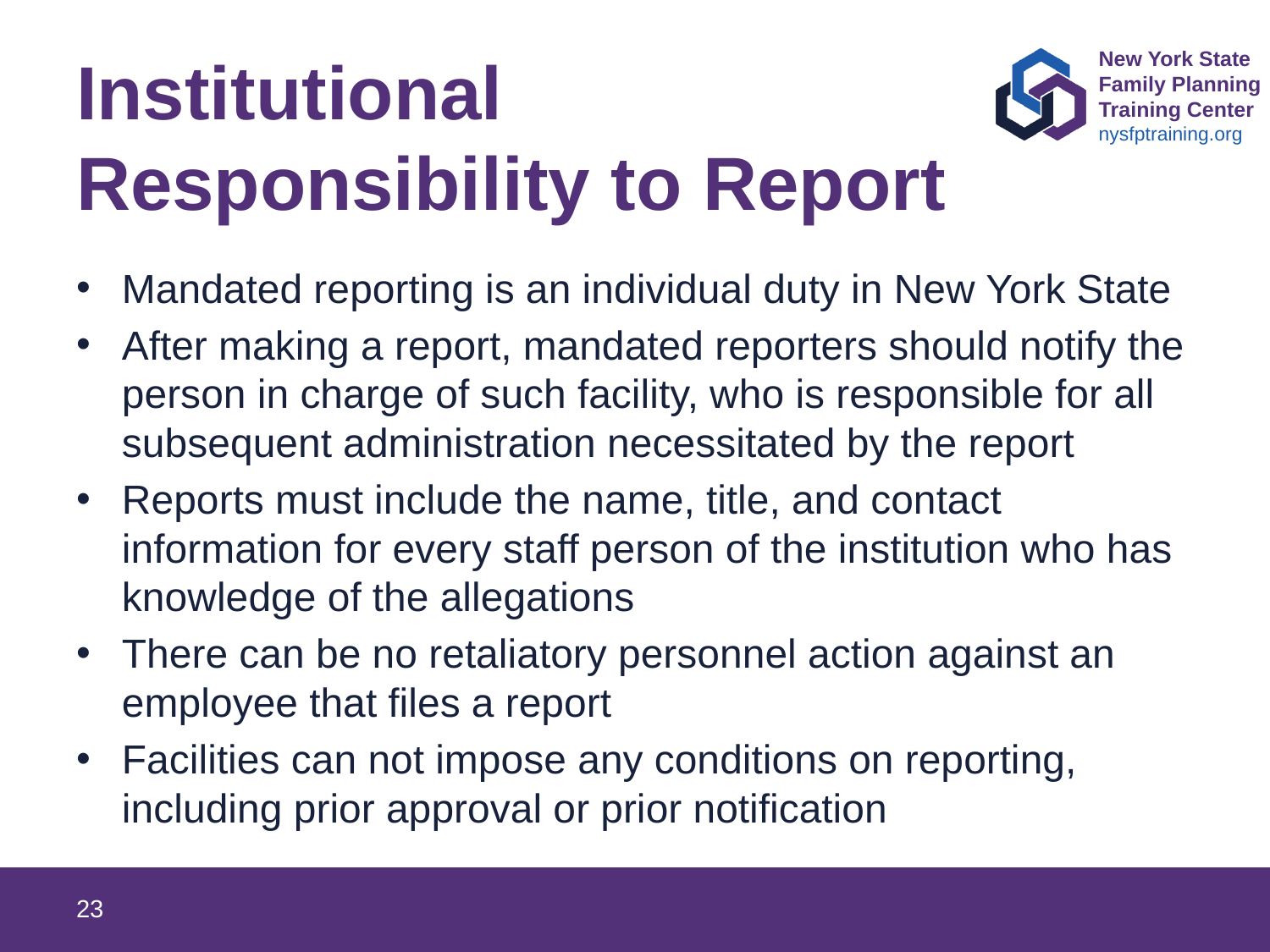

# Institutional Responsibility to Report
Mandated reporting is an individual duty in New York State
After making a report, mandated reporters should notify the person in charge of such facility, who is responsible for all subsequent administration necessitated by the report
Reports must include the name, title, and contact information for every staff person of the institution who has knowledge of the allegations
There can be no retaliatory personnel action against an employee that files a report
Facilities can not impose any conditions on reporting, including prior approval or prior notification
23